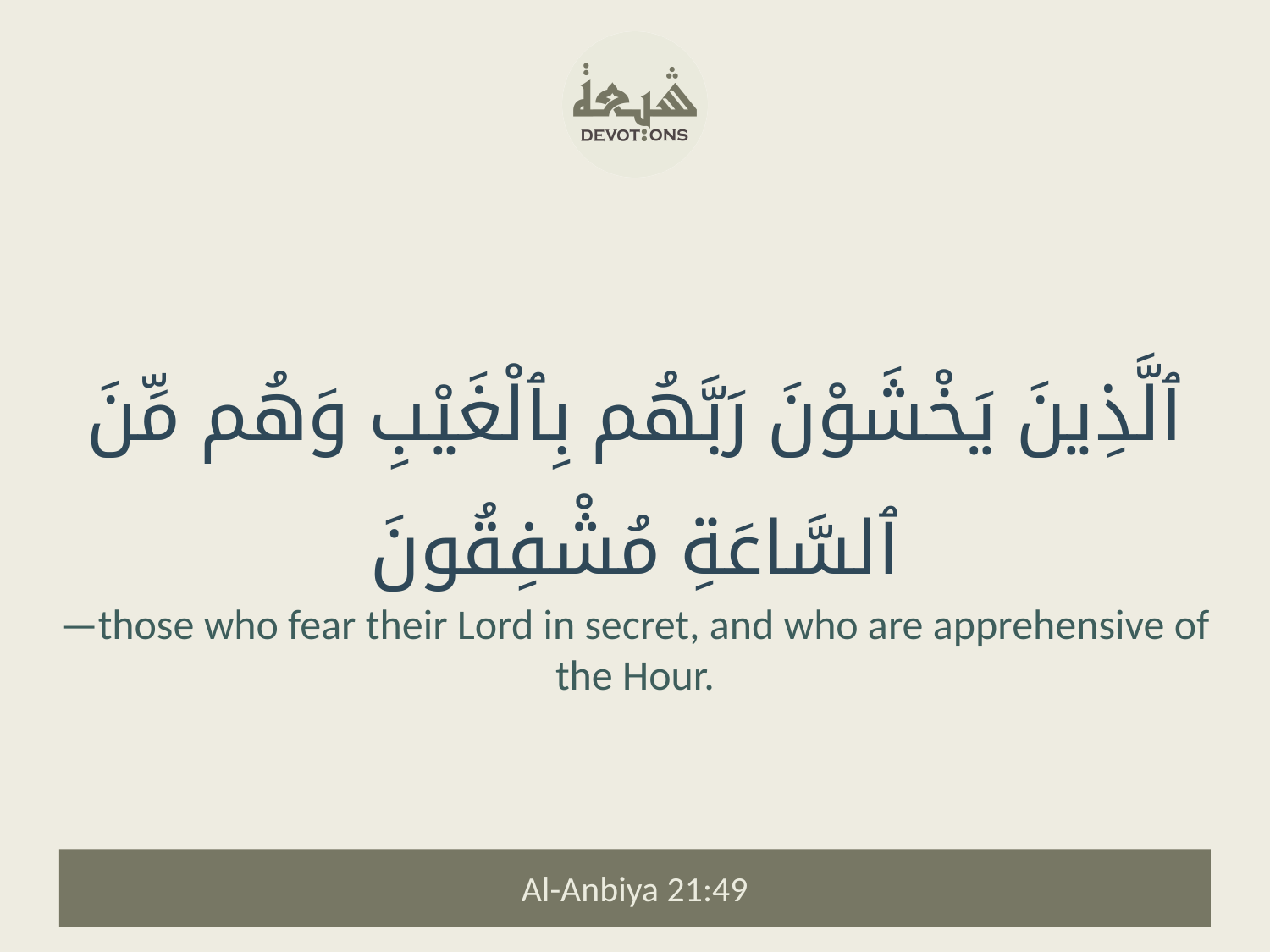

ٱلَّذِينَ يَخْشَوْنَ رَبَّهُم بِٱلْغَيْبِ وَهُم مِّنَ ٱلسَّاعَةِ مُشْفِقُونَ
—those who fear their Lord in secret, and who are apprehensive of the Hour.
Al-Anbiya 21:49